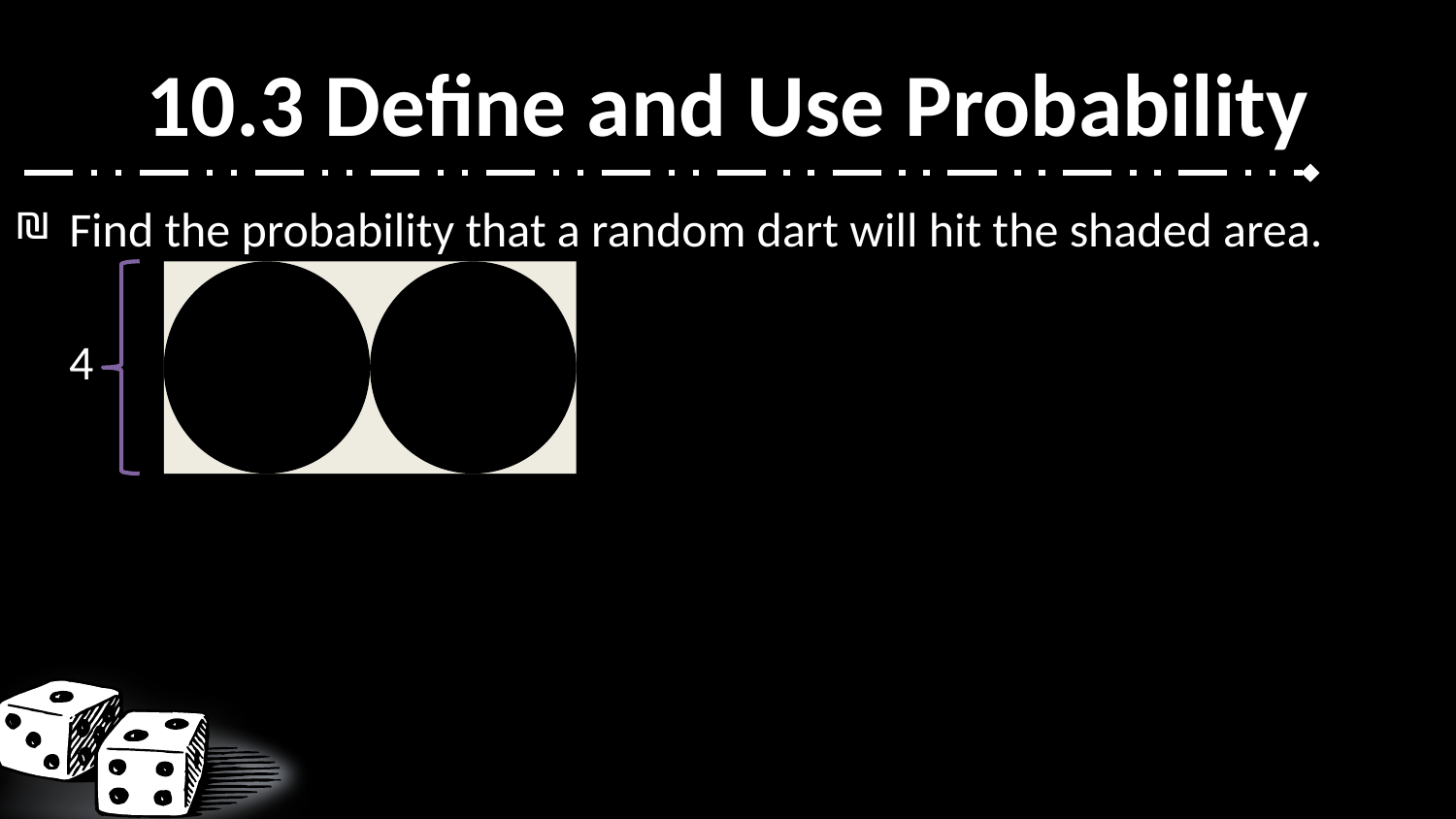

# 10.3 Define and Use Probability
Find the probability that a random dart will hit the shaded area.

4